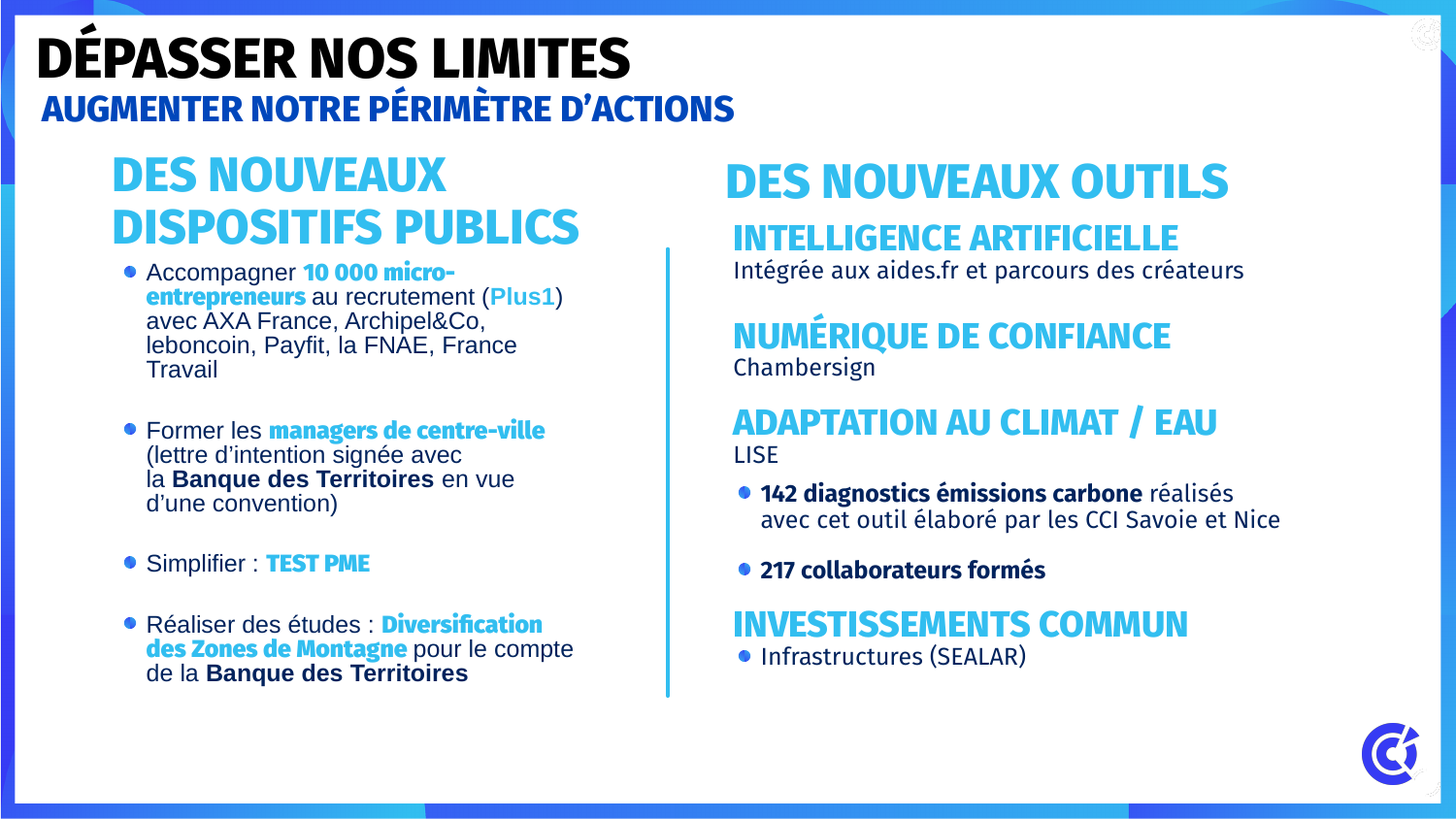

# Dépasser nos limites
AUGMENTER NOTRE PÉRIMÈTRE D’ACTIONS
Des Nouveaux dispositifs publics
Des Nouveaux outils
INTELLIGENCE ARTIFICIELLE
Intégrée aux aides.fr et parcours des créateurs
Numérique de confiance
Chambersign

Adaptation au Climat / EAU
LISE
142 diagnostics émissions carbone réalisés
avec cet outil élaboré par les CCI Savoie et Nice
217 collaborateurs formés

INVESTISSEMENTS COMMUN
Infrastructures (SEALAR)

Accompagner 10 000 micro-entrepreneurs au recrutement (Plus1) avec AXA France, Archipel&Co, leboncoin, Payfit, la FNAE, France Travail
Former les managers de centre-ville (lettre d’intention signée avec
la Banque des Territoires en vue
d’une convention)
Simplifier : TEST PME
Réaliser des études : Diversification
des Zones de Montagne pour le compte de la Banque des Territoires